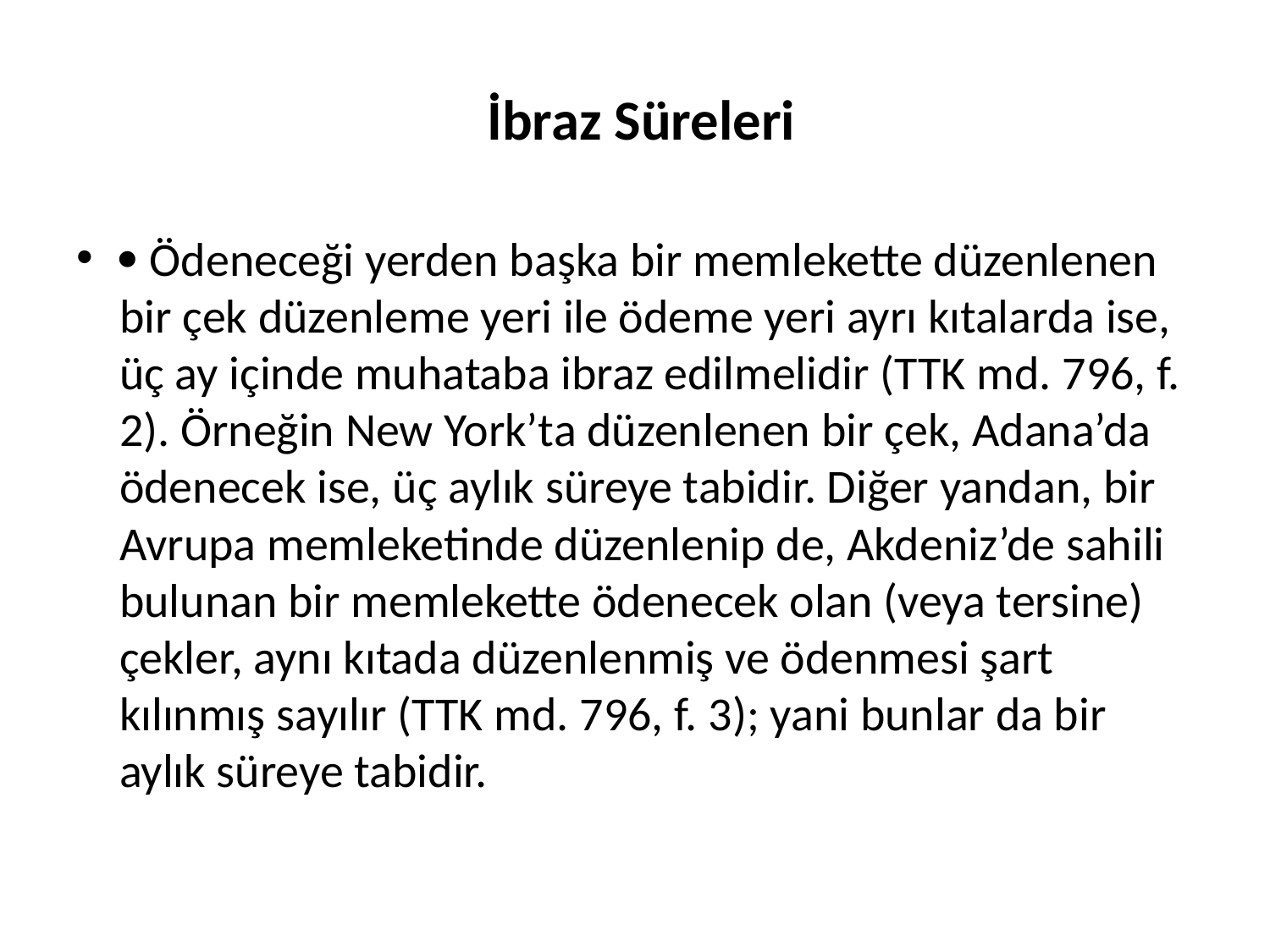

# İbraz Süreleri
• Ödeneceği yerden başka bir memlekette düzenlenen bir çek düzenleme yeri ile ödeme yeri ayrı kıtalarda ise, üç ay içinde muhataba ibraz edilmelidir (TTK md. 796, f. 2). Örneğin New York’ta düzenlenen bir çek, Adana’da ödenecek ise, üç aylık süreye tabidir. Diğer yandan, bir Avrupa memleketinde düzenlenip de, Akdeniz’de sahili bulunan bir memlekette ödenecek olan (veya tersine) çekler, aynı kıtada düzenlenmiş ve ödenmesi şart kılınmış sayılır (TTK md. 796, f. 3); yani bunlar da bir aylık süreye tabidir.